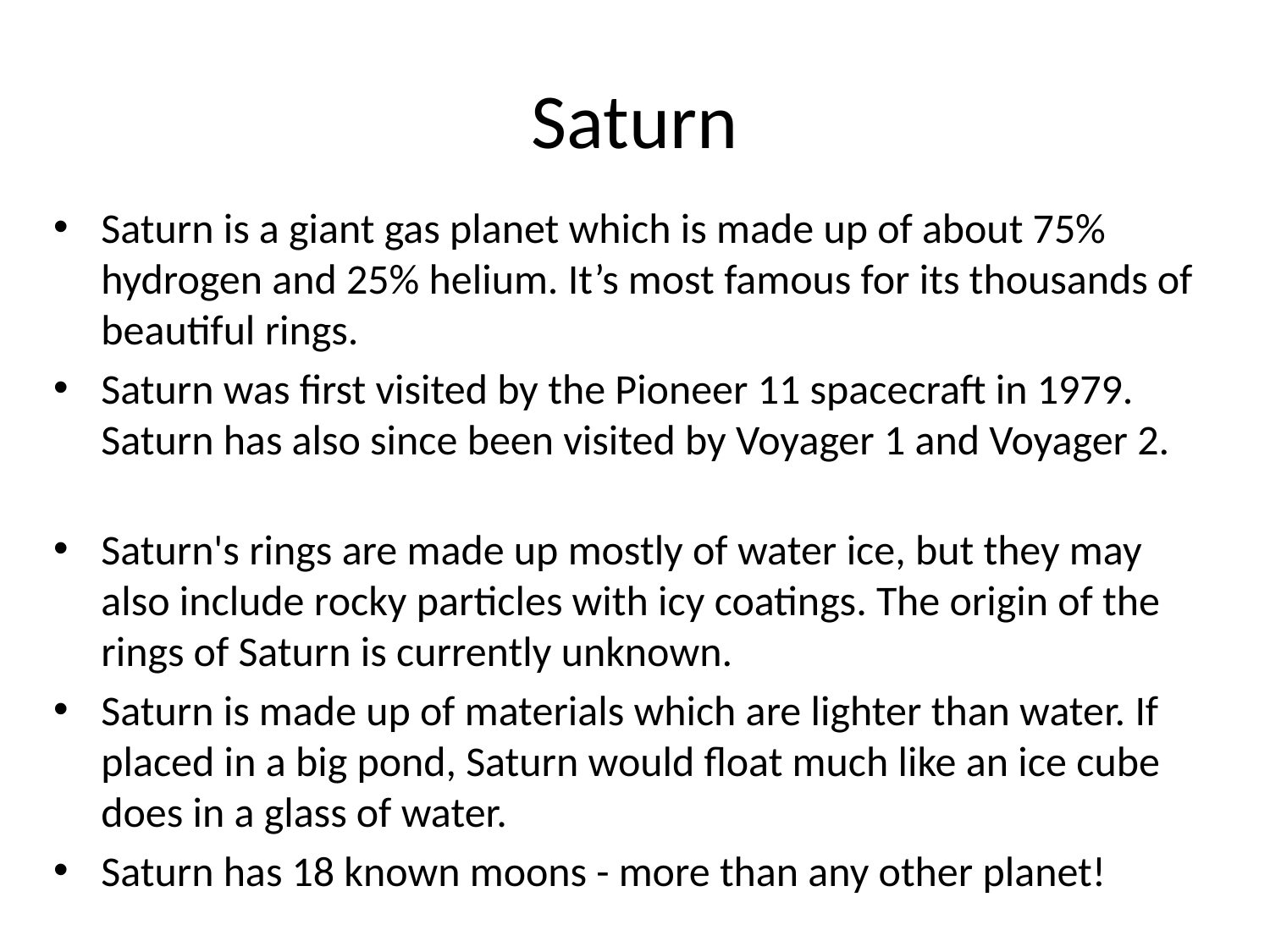

# Saturn
Saturn is a giant gas planet which is made up of about 75% hydrogen and 25% helium. It’s most famous for its thousands of beautiful rings.
Saturn was first visited by the Pioneer 11 spacecraft in 1979. Saturn has also since been visited by Voyager 1 and Voyager 2.
Saturn's rings are made up mostly of water ice, but they may also include rocky particles with icy coatings. The origin of the rings of Saturn is currently unknown.
Saturn is made up of materials which are lighter than water. If placed in a big pond, Saturn would float much like an ice cube does in a glass of water.
Saturn has 18 known moons - more than any other planet!